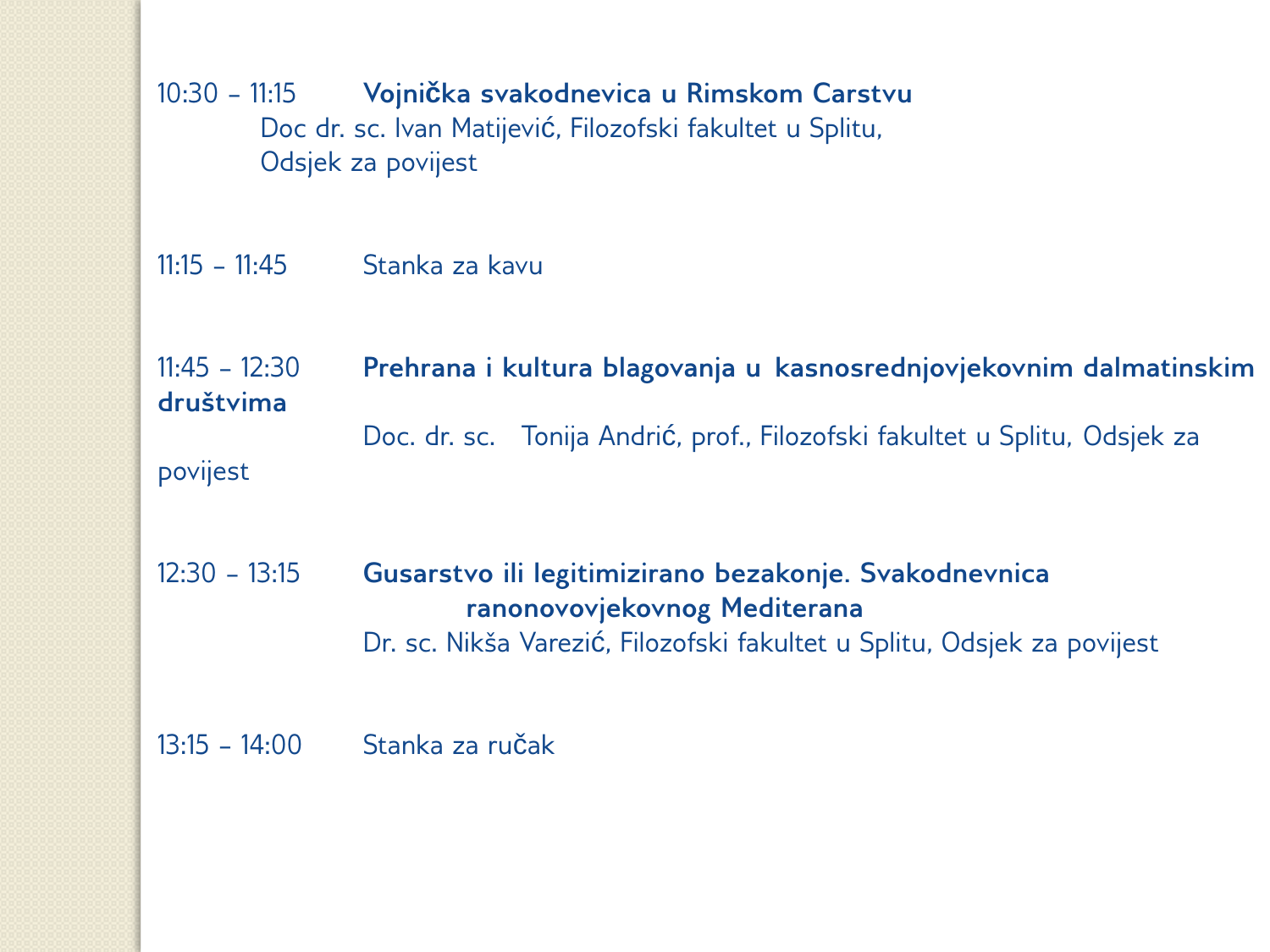

10:30 – 11:15 	Vojnička svakodnevica u Rimskom Carstvu
		Doc dr. sc. Ivan Matijević, Filozofski fakultet u Splitu,
		Odsjek za povijest
11:15 – 11:45 	Stanka za kavu
 
11:45 – 12:30	Prehrana i kultura blagovanja u 					kasnosrednjovjekovnim dalmatinskim društvima
                      	Doc. dr. sc.   Tonija Andrić, prof., Filozofski fakultet u Splitu, 			Odsjek za povijest
12:30 – 13:15	Gusarstvo ili legitimizirano bezakonje. Svakodnevnica
                       	ranonovovjekovnog Mediterana
 	 	Dr. sc. Nikša Varezić, Filozofski fakultet u Splitu, Odsjek za povijest
13:15 – 14:00	Stanka za ručak